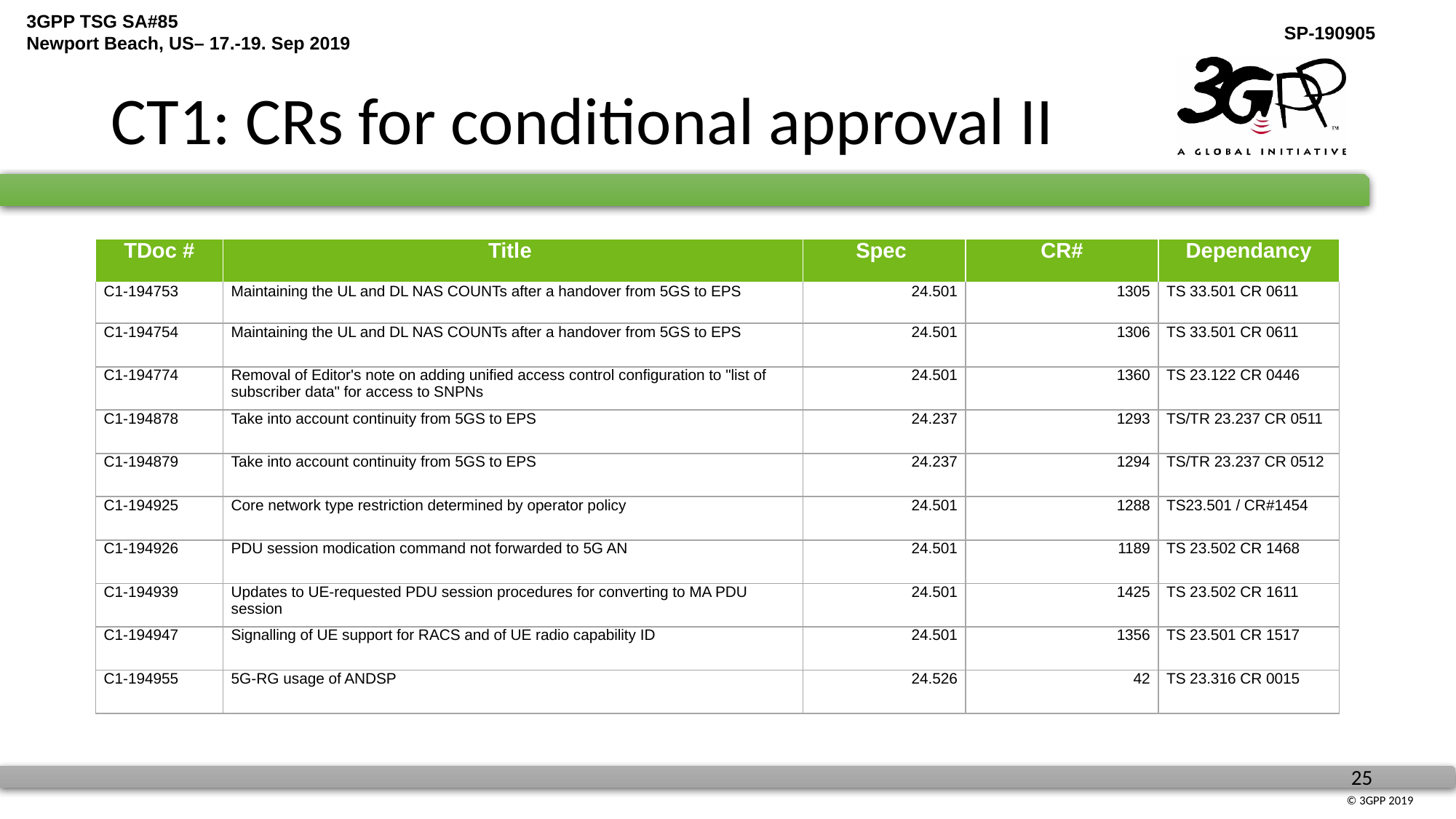

# CT1: CRs for conditional approval II
| TDoc # | Title | Spec | CR# | Dependancy |
| --- | --- | --- | --- | --- |
| C1-194753 | Maintaining the UL and DL NAS COUNTs after a handover from 5GS to EPS | 24.501 | 1305 | TS 33.501 CR 0611 |
| C1-194754 | Maintaining the UL and DL NAS COUNTs after a handover from 5GS to EPS | 24.501 | 1306 | TS 33.501 CR 0611 |
| C1-194774 | Removal of Editor's note on adding unified access control configuration to "list of subscriber data" for access to SNPNs | 24.501 | 1360 | TS 23.122 CR 0446 |
| C1-194878 | Take into account continuity from 5GS to EPS | 24.237 | 1293 | TS/TR 23.237 CR 0511 |
| C1-194879 | Take into account continuity from 5GS to EPS | 24.237 | 1294 | TS/TR 23.237 CR 0512 |
| C1-194925 | Core network type restriction determined by operator policy | 24.501 | 1288 | TS23.501 / CR#1454 |
| C1-194926 | PDU session modication command not forwarded to 5G AN | 24.501 | 1189 | TS 23.502 CR 1468 |
| C1-194939 | Updates to UE-requested PDU session procedures for converting to MA PDU session | 24.501 | 1425 | TS 23.502 CR 1611 |
| C1-194947 | Signalling of UE support for RACS and of UE radio capability ID | 24.501 | 1356 | TS 23.501 CR 1517 |
| C1-194955 | 5G-RG usage of ANDSP | 24.526 | 42 | TS 23.316 CR 0015 |